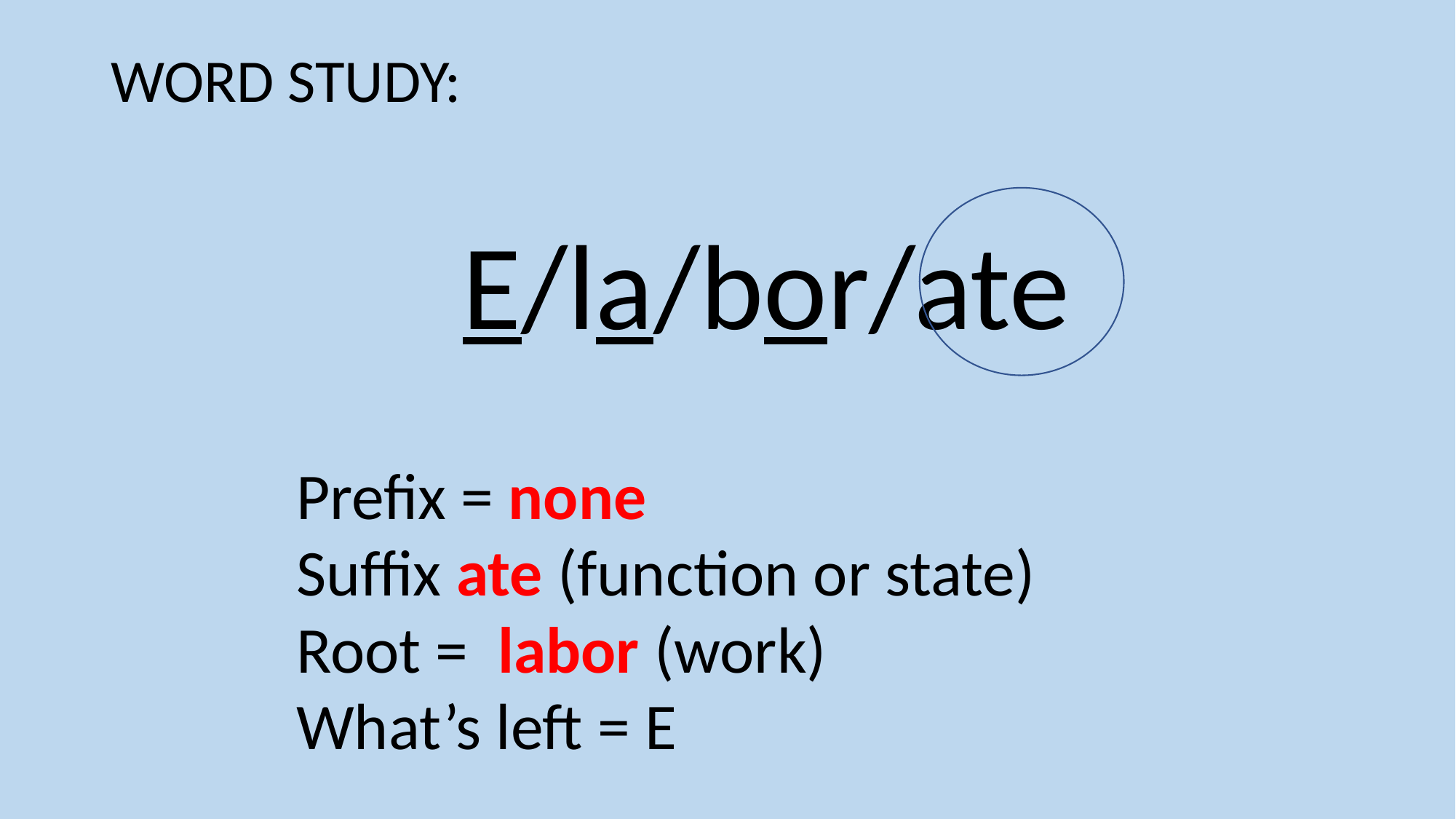

# WORD STUDY:

E/la/bor/ate

Prefix = none
Suffix ate (function or state)
Root =  labor (work)
What’s left = E